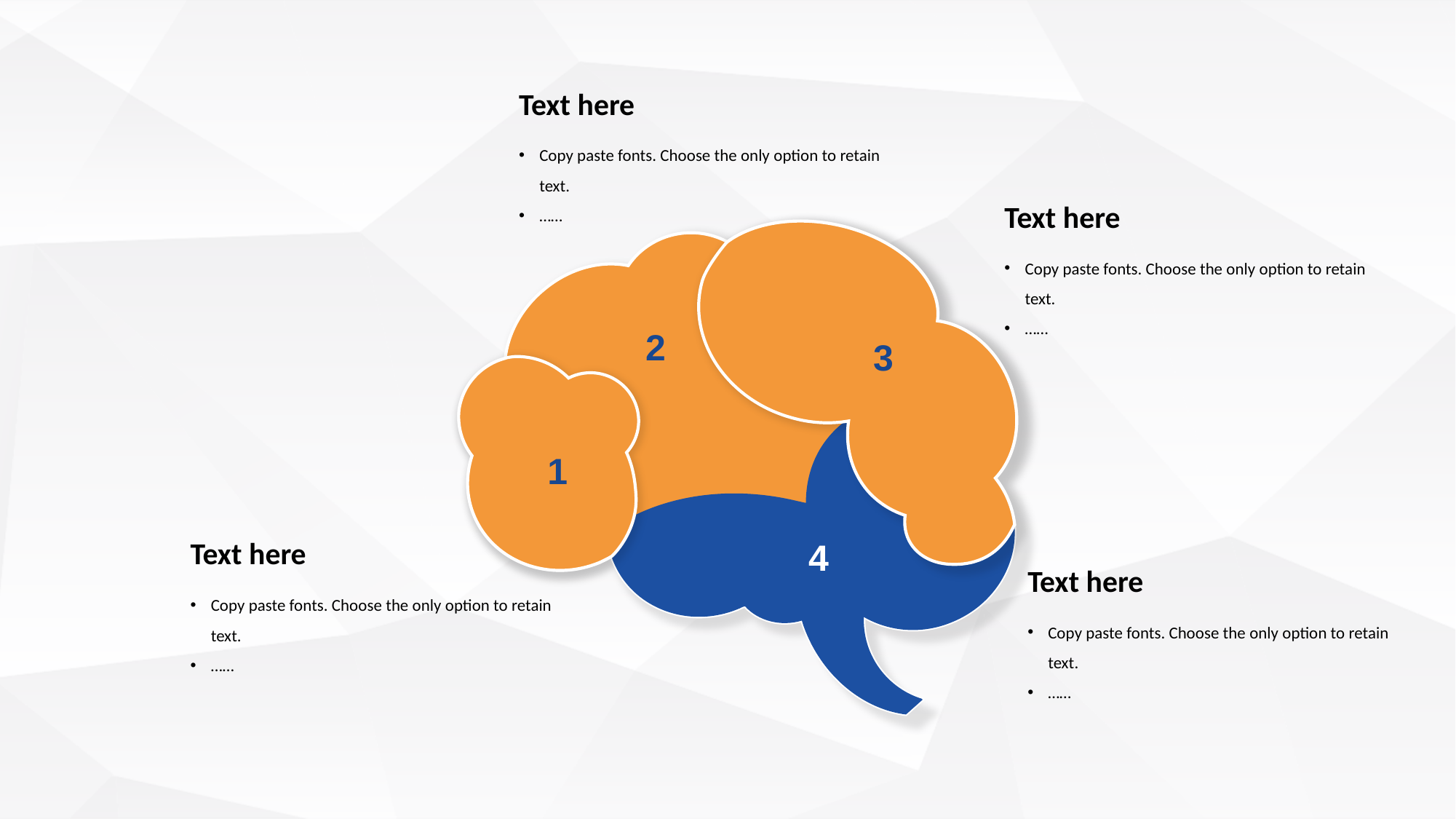

Text here
Copy paste fonts. Choose the only option to retain text.
……
Text here

Copy paste fonts. Choose the only option to retain text.
……
2
3

1
Text here
4
Text here
Copy paste fonts. Choose the only option to retain text.
……
Copy paste fonts. Choose the only option to retain text.
……